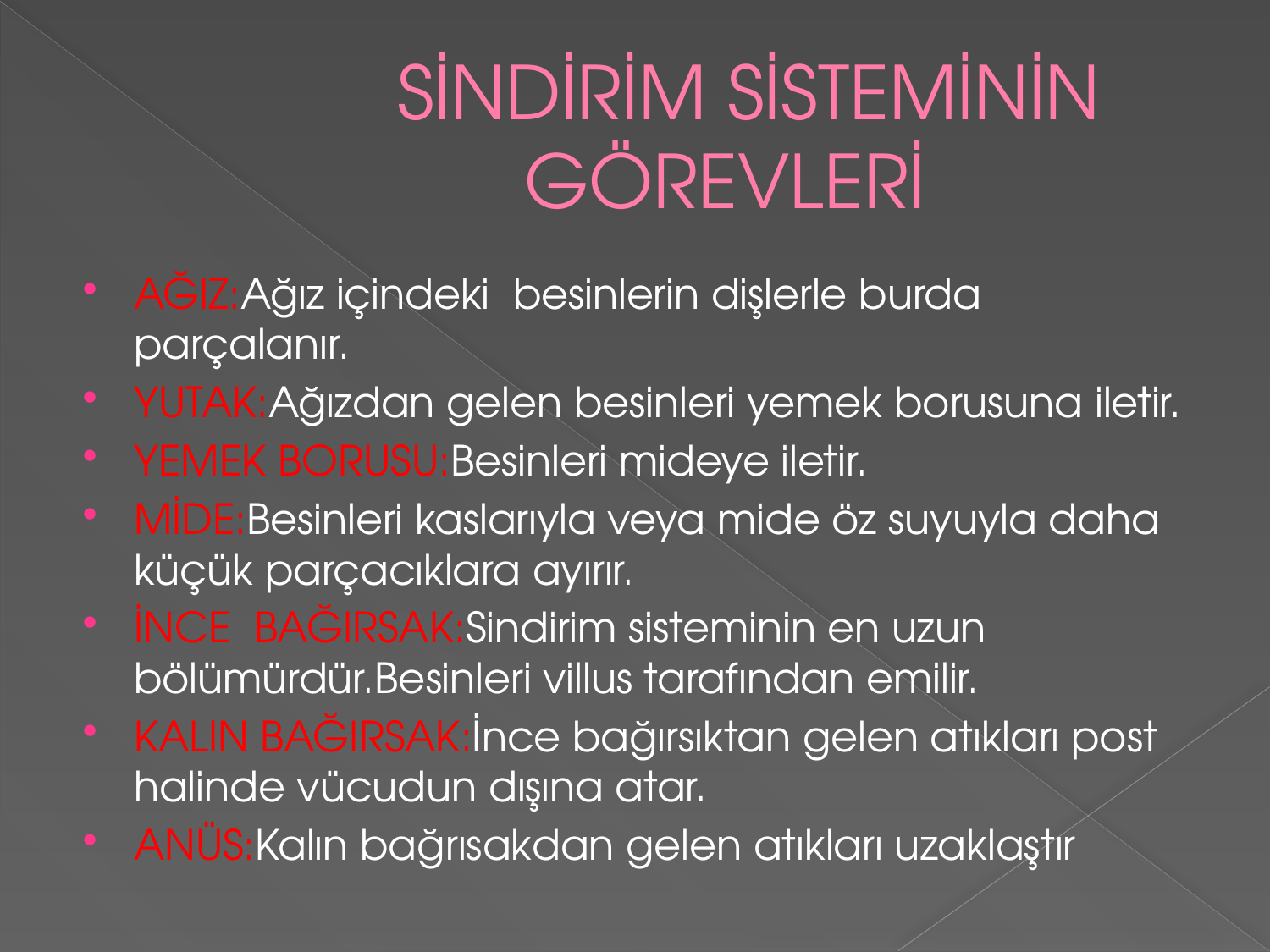

# SİNDİRİM SİSTEMİNİN 				GÖREVLERİ
AĞIZ:Ağız içindeki  besinlerin dişlerle burda parçalanır.
YUTAK:Ağızdan gelen besinleri yemek borusuna iletir.
YEMEK BORUSU:Besinleri mideye iletir.
MİDE:Besinleri kaslarıyla veya mide öz suyuyla daha küçük parçacıklara ayırır.
İNCE  BAĞIRSAK:Sindirim sisteminin en uzun bölümürdür.Besinleri villus tarafından emilir.
KALIN BAĞIRSAK:İnce bağırsıktan gelen atıkları post halinde vücudun dışına atar.
ANÜS:Kalın bağrısakdan gelen atıkları uzaklaştır